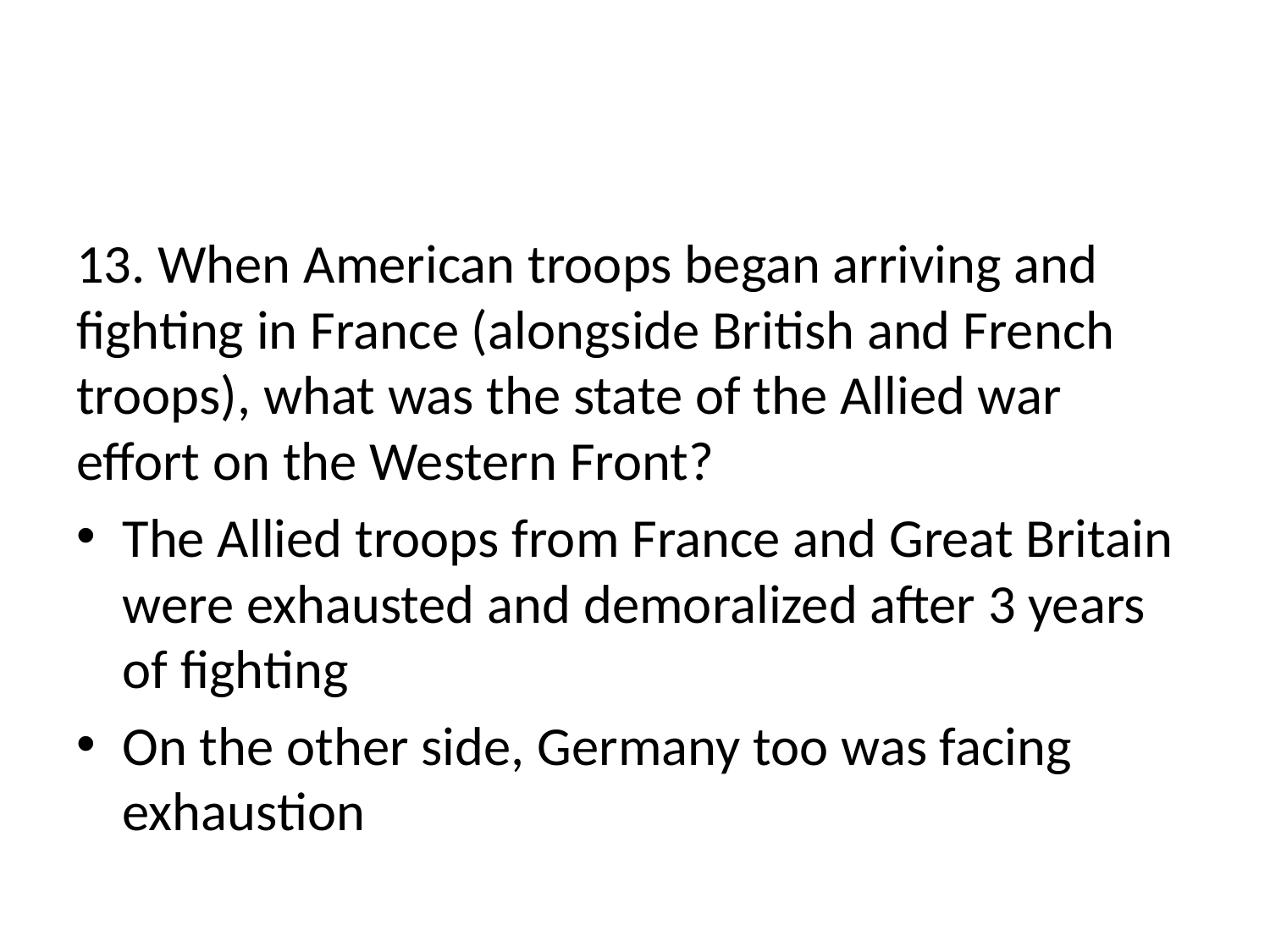

#
13. When American troops began arriving and fighting in France (alongside British and French troops), what was the state of the Allied war effort on the Western Front?
The Allied troops from France and Great Britain were exhausted and demoralized after 3 years of fighting
On the other side, Germany too was facing exhaustion